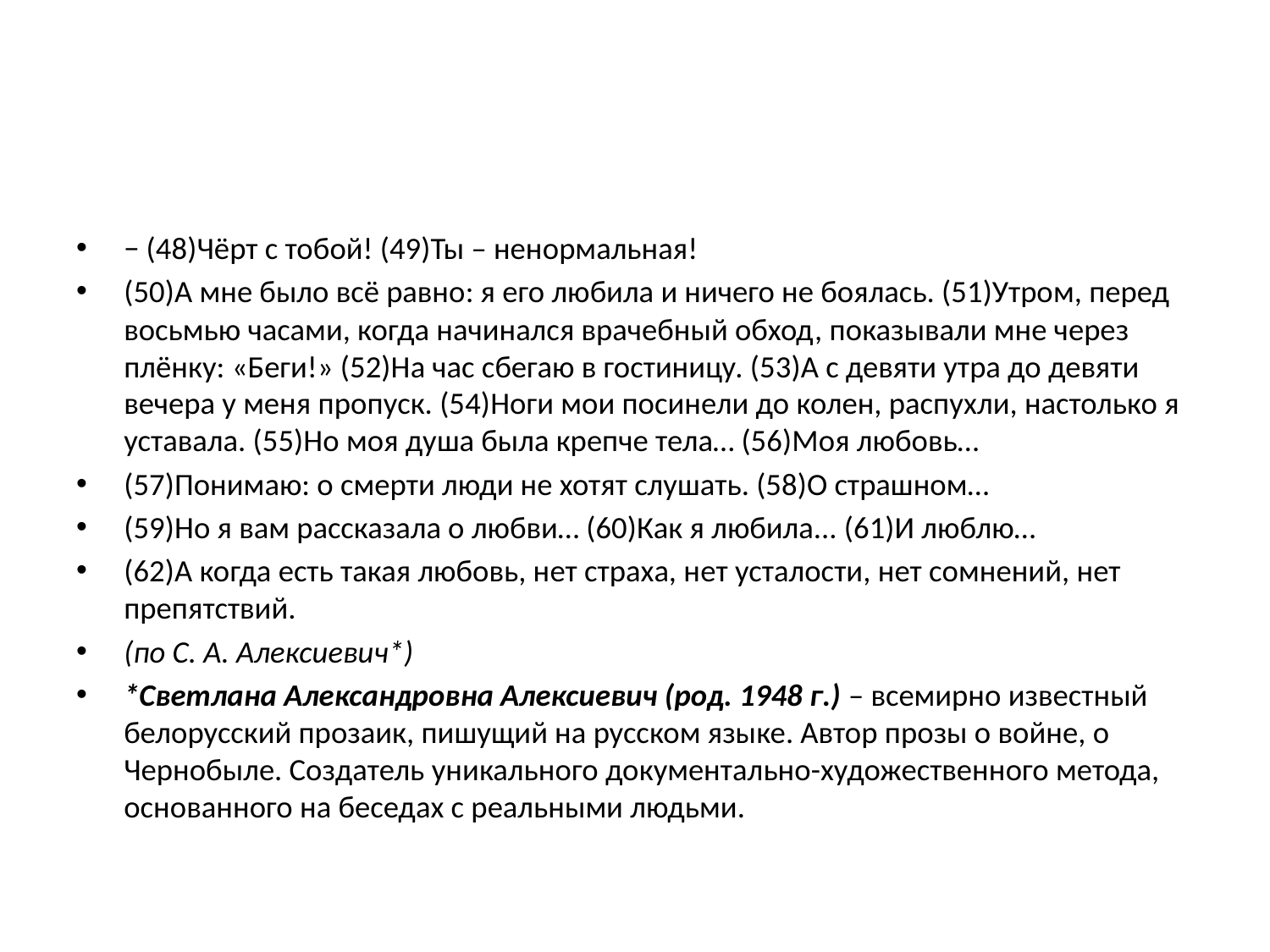

#
− (48)Чёрт с тобой! (49)Ты – ненормальная!
(50)А мне было всё равно: я его любила и ничего не боялась. (51)Утром, перед восьмью часами, когда начинался врачебный обход, показывали мне через плёнку: «Беги!» (52)На час сбегаю в гостиницу. (53)А с девяти утра до девяти вечера у меня пропуск. (54)Ноги мои посинели до колен, распухли, настолько я уставала. (55)Но моя душа была крепче тела… (56)Моя любовь…
(57)Понимаю: о смерти люди не хотят слушать. (58)О страшном…
(59)Но я вам рассказала о любви… (60)Как я любила... (61)И люблю…
(62)А когда есть такая любовь, нет страха, нет усталости, нет сомнений, нет препятствий.
(по С. А. Алексиевич*)
*Светлана Александровна Алексиевич (род. 1948 г.) – всемирно известный белорусский прозаик, пишущий на русском языке. Автор прозы о войне, о Чернобыле. Создатель уникального документально-художественного метода, основанного на беседах с реальными людьми.